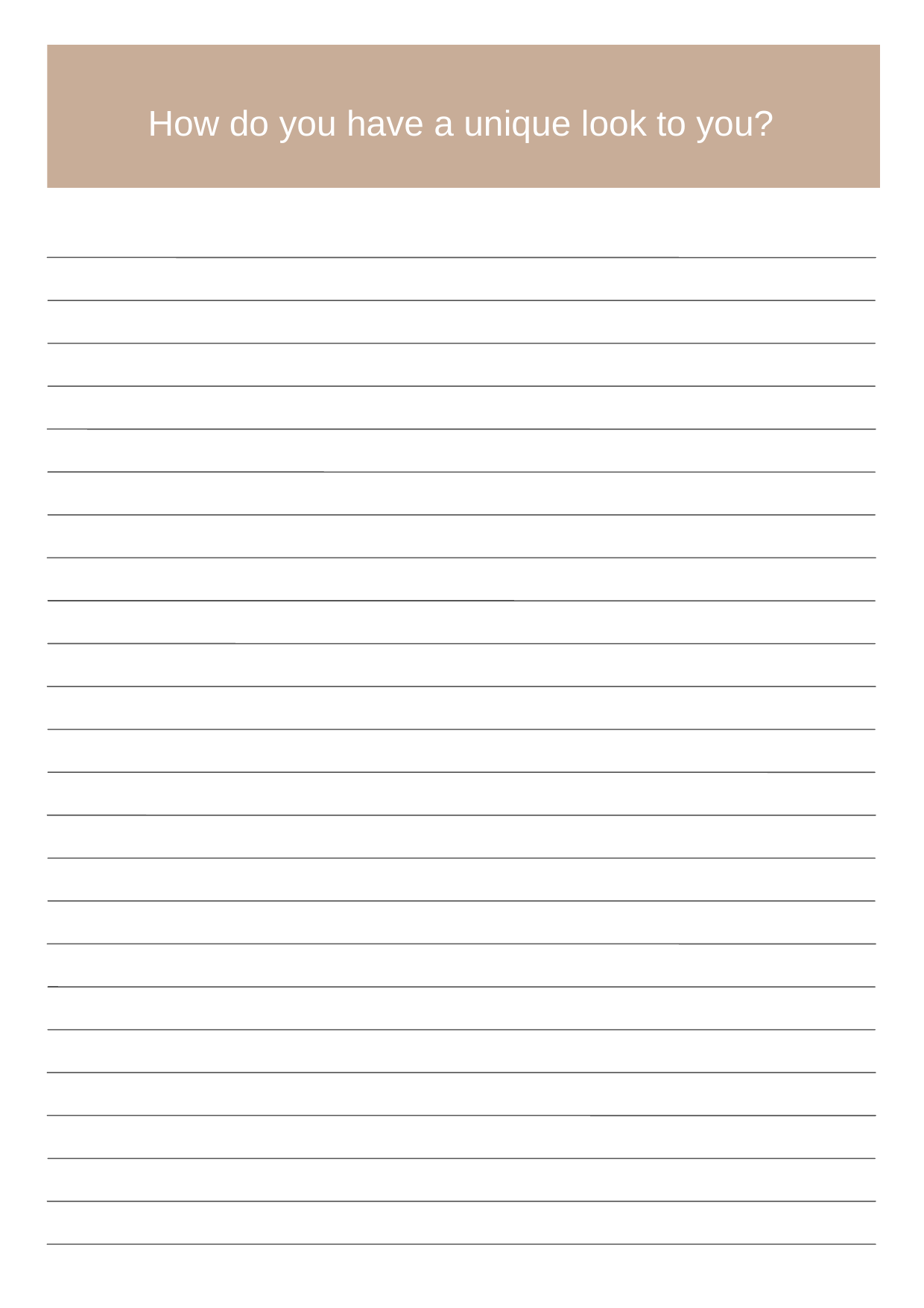

How do you have a unique look to you?